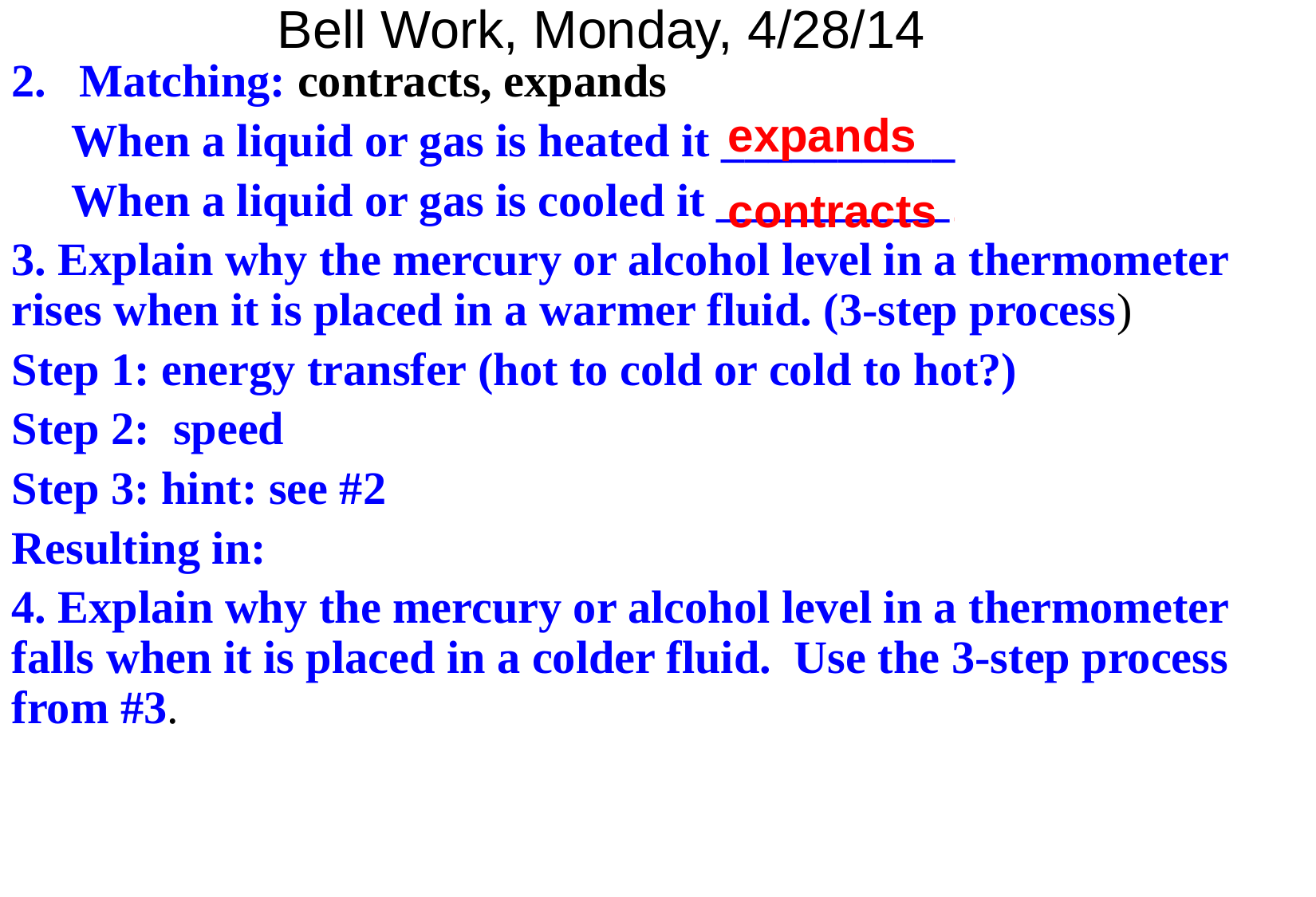

Bell Work, Monday, 4/28/14
Matching: contracts, expands
When a liquid or gas is heated it __________
When a liquid or gas is cooled it __________
3. Explain why the mercury or alcohol level in a thermometer rises when it is placed in a warmer fluid. (3-step process)
Step 1: energy transfer (hot to cold or cold to hot?)
Step 2:  speed
Step 3: hint: see #2
Resulting in:
4. Explain why the mercury or alcohol level in a thermometer falls when it is placed in a colder fluid.  Use the 3-step process from #3.

expands
contracts